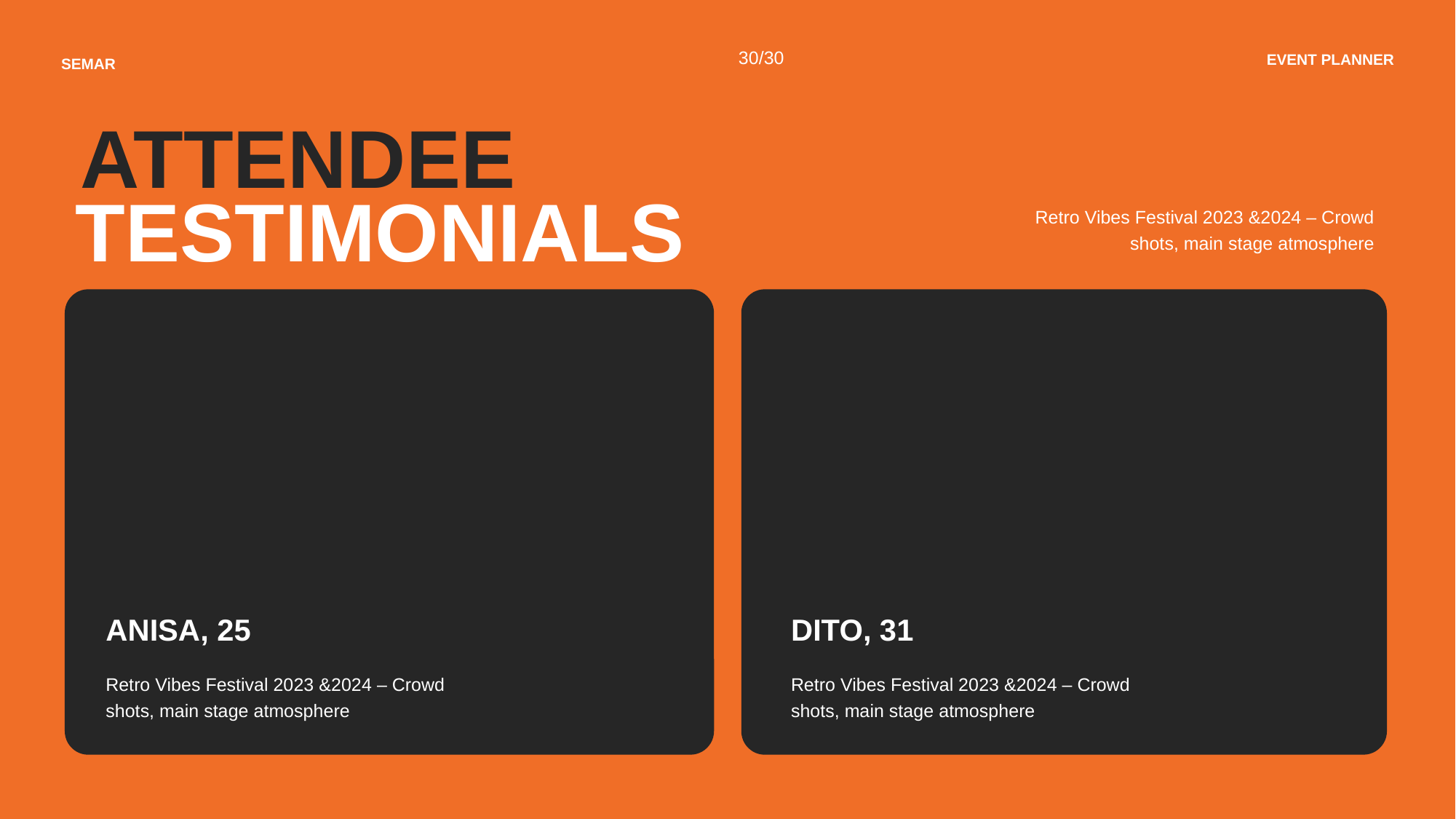

30/30
SEMAR
ATTENDEE
TESTIMONIALS
Retro Vibes Festival 2023 &2024 – Crowd shots, main stage atmosphere

ANISA, 25
DITO, 31
Retro Vibes Festival 2023 &2024 – Crowd shots, main stage atmosphere
Retro Vibes Festival 2023 &2024 – Crowd shots, main stage atmosphere